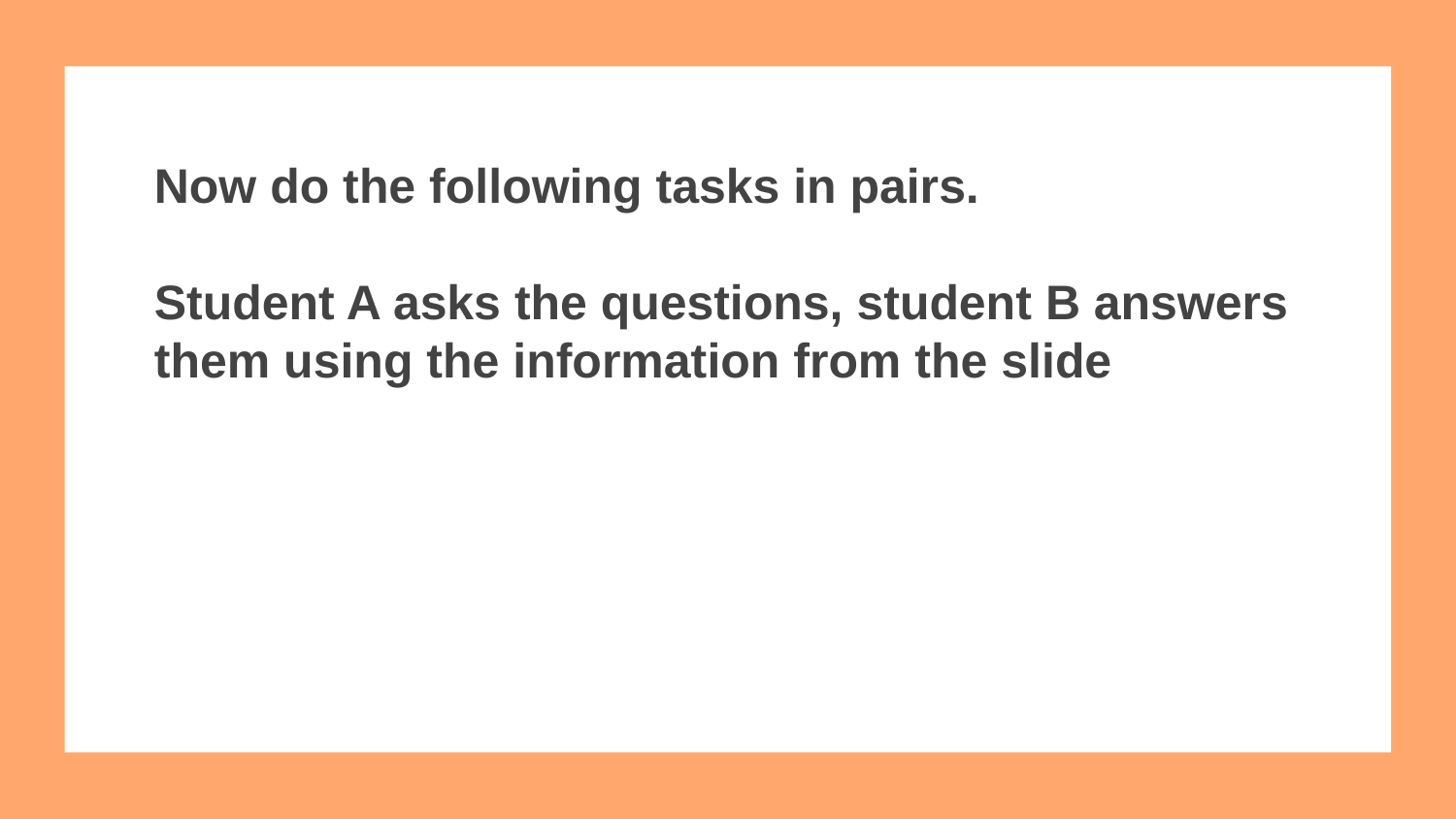

# Now do the following tasks in pairs.

Student A asks the questions, student B answers them using the information from the slide